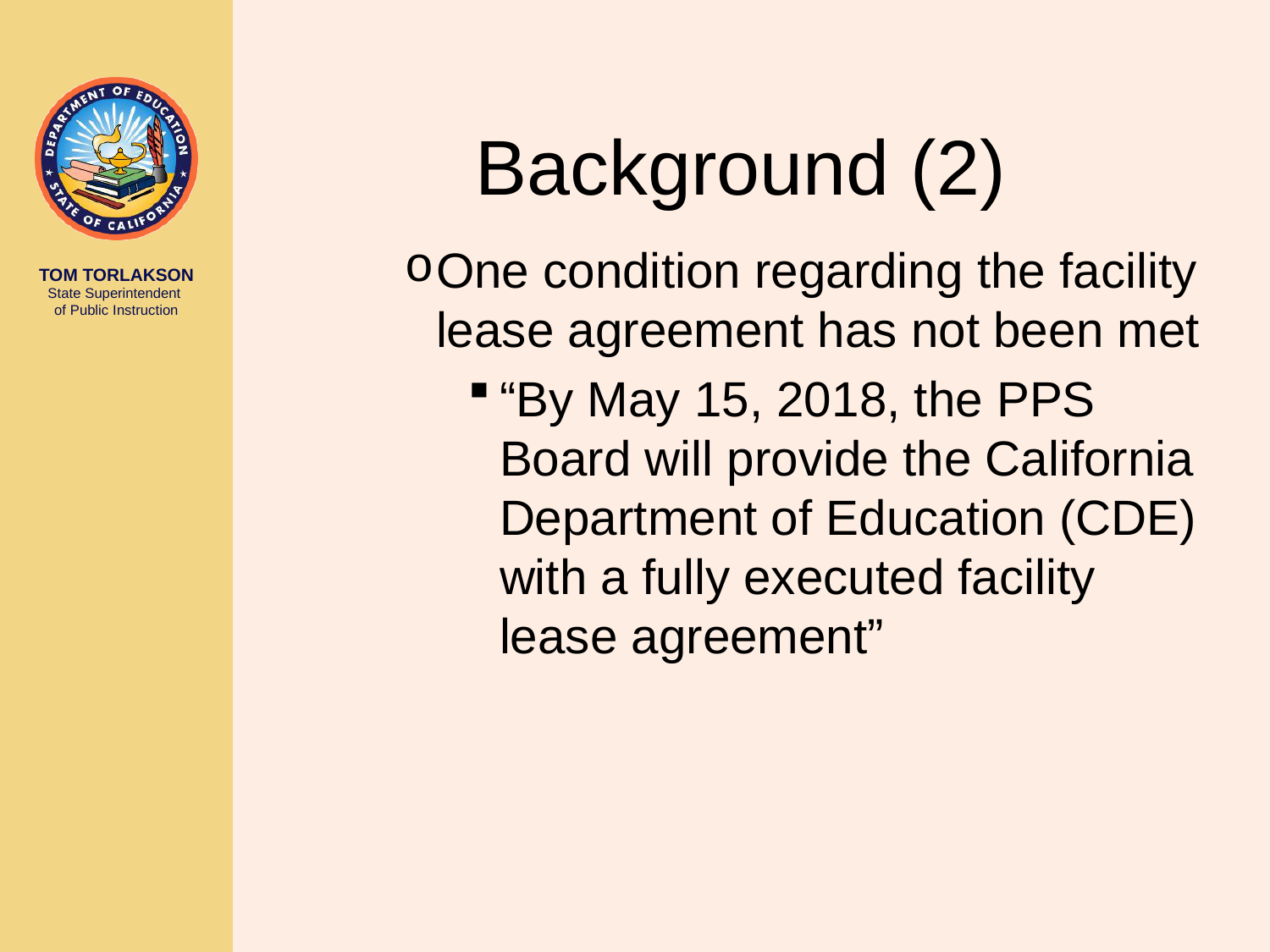

# Background (2)
One condition regarding the facility lease agreement has not been met
“By May 15, 2018, the PPS Board will provide the California Department of Education (CDE) with a fully executed facility lease agreement”